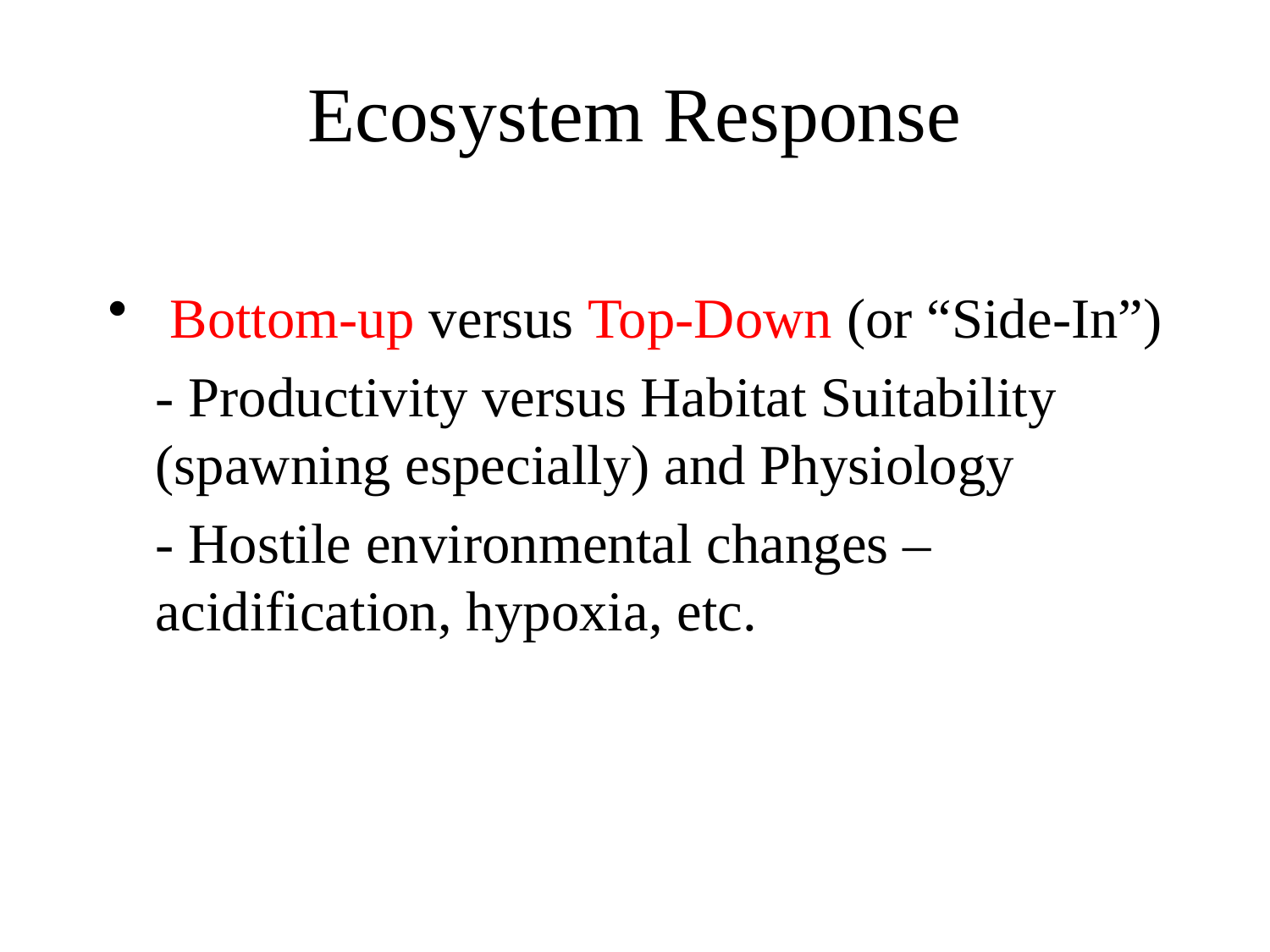

# Ecosystem Response
 Bottom-up versus Top-Down (or “Side-In”)
	- Productivity versus Habitat Suitability (spawning especially) and Physiology
	- Hostile environmental changes – acidification, hypoxia, etc.